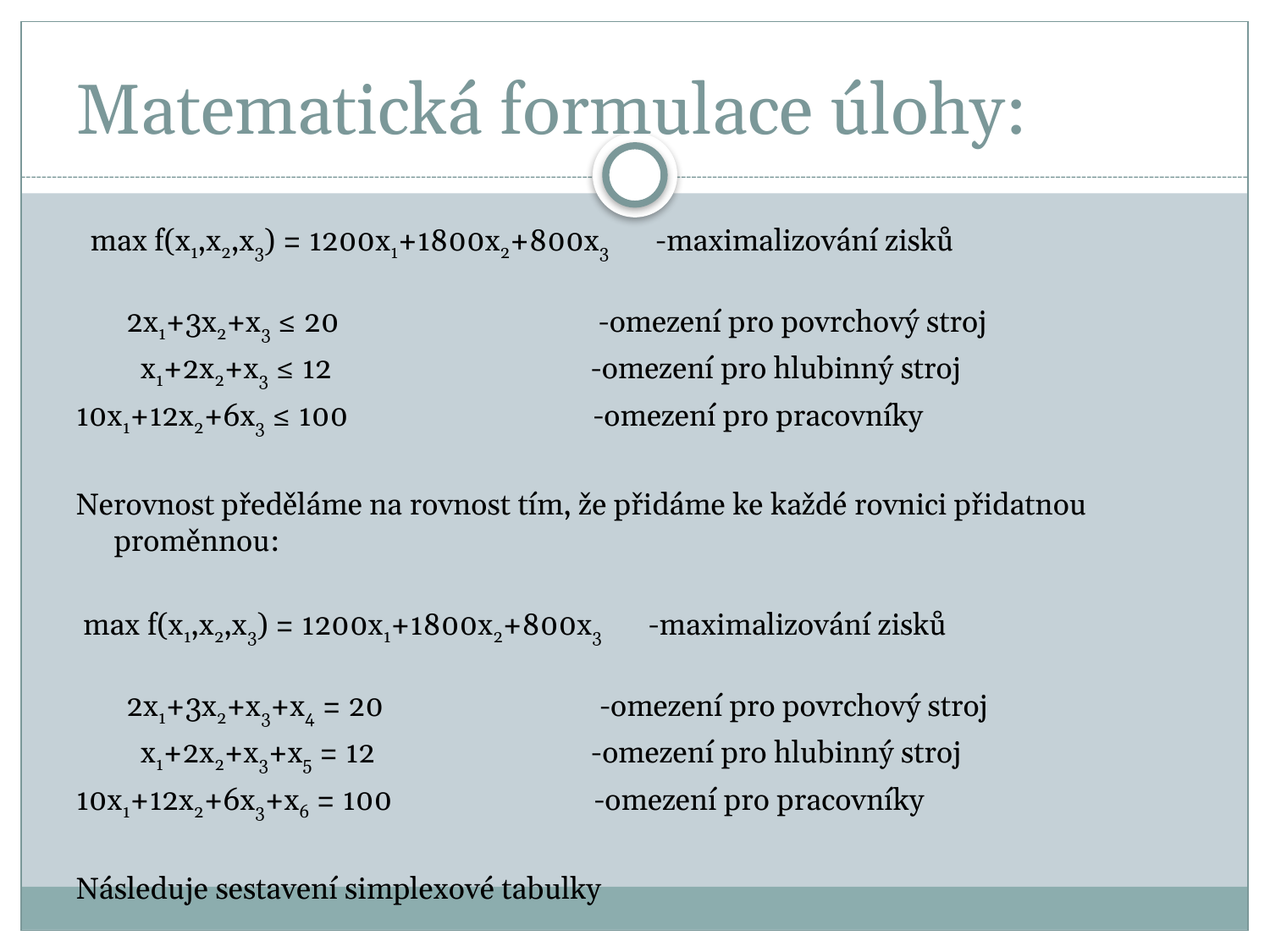

# Matematická formulace úlohy:
  max f(x1,x2,x3) = 1200x1+1800x2+800x3           -maximalizování zisků

       2x1+3x2+x3 ≤ 20                                    -omezení pro povrchový stroj
         x1+2x2+x3 ≤ 12                                    -omezení pro hlubinný stroj
10x1+12x2+6x3 ≤ 100                                  -omezení pro pracovníky

Nerovnost předěláme na rovnost tím, že přidáme ke každé rovnici přidatnou proměnnou:

 max f(x1,x2,x3) = 1200x1+1800x2+800x3           -maximalizování zisků

       2x1+3x2+x3+x4 = 20                              -omezení pro povrchový stroj
         x1+2x2+x3+x5 = 12                              -omezení pro hlubinný stroj
10x1+12x2+6x3+x6 = 100                            -omezení pro pracovníky

Následuje sestavení simplexové tabulky